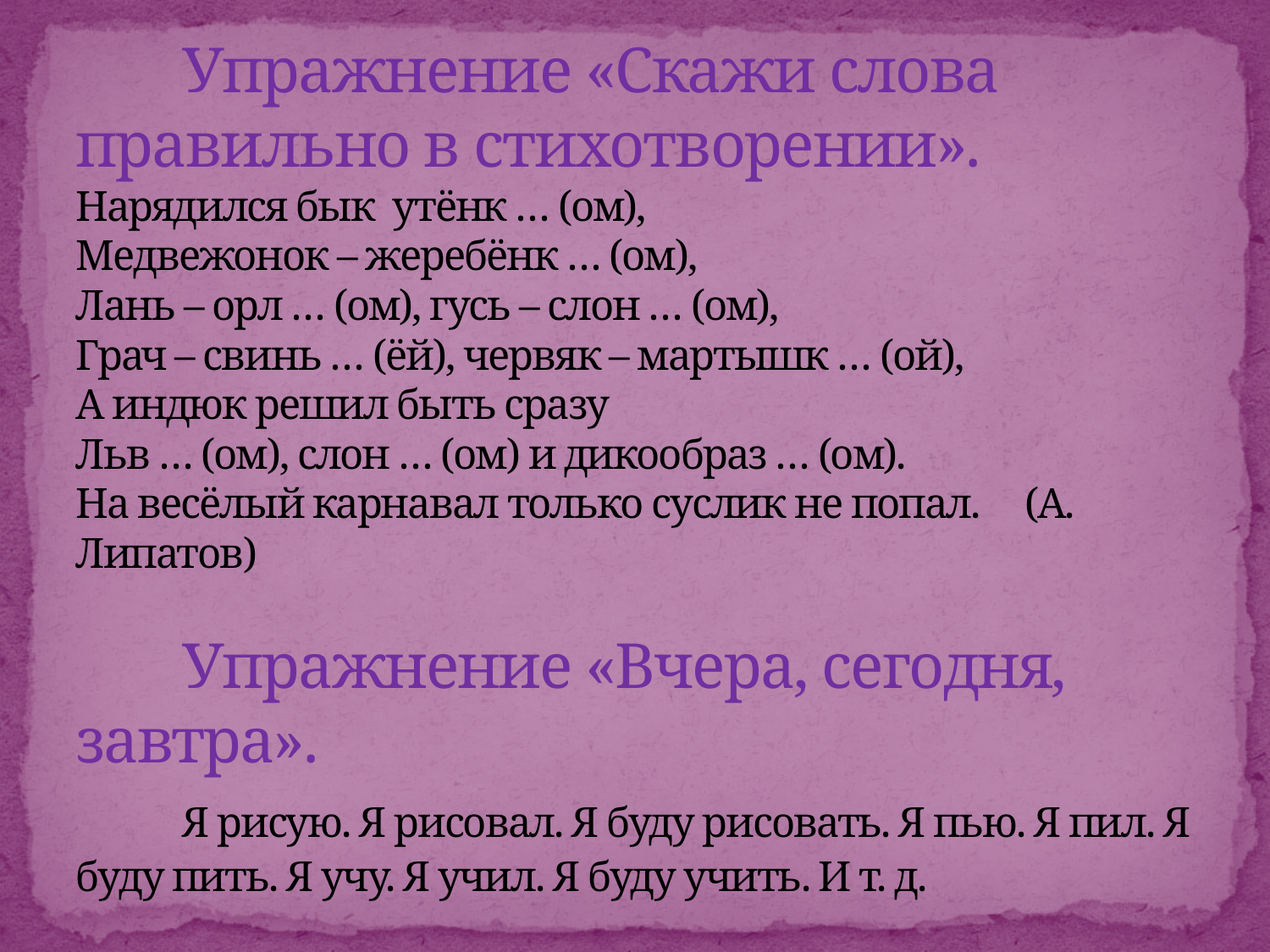

# Упражнение «Скажи слова правильно в стихотворении». Нарядился бык  утёнк … (ом), Медвежонок – жеребёнк … (ом), Лань – орл … (ом), гусь – слон … (ом), Грач – свинь … (ёй), червяк – мартышк … (ой), А индюк решил быть сразу Льв … (ом), слон … (ом) и дикообраз … (ом). На весёлый карнавал только суслик не попал.     (А. Липатов) Упражнение «Вчера, сегодня, завтра». Я рисую. Я рисовал. Я буду рисовать. Я пью. Я пил. Я буду пить. Я учу. Я учил. Я буду учить. И т. д.